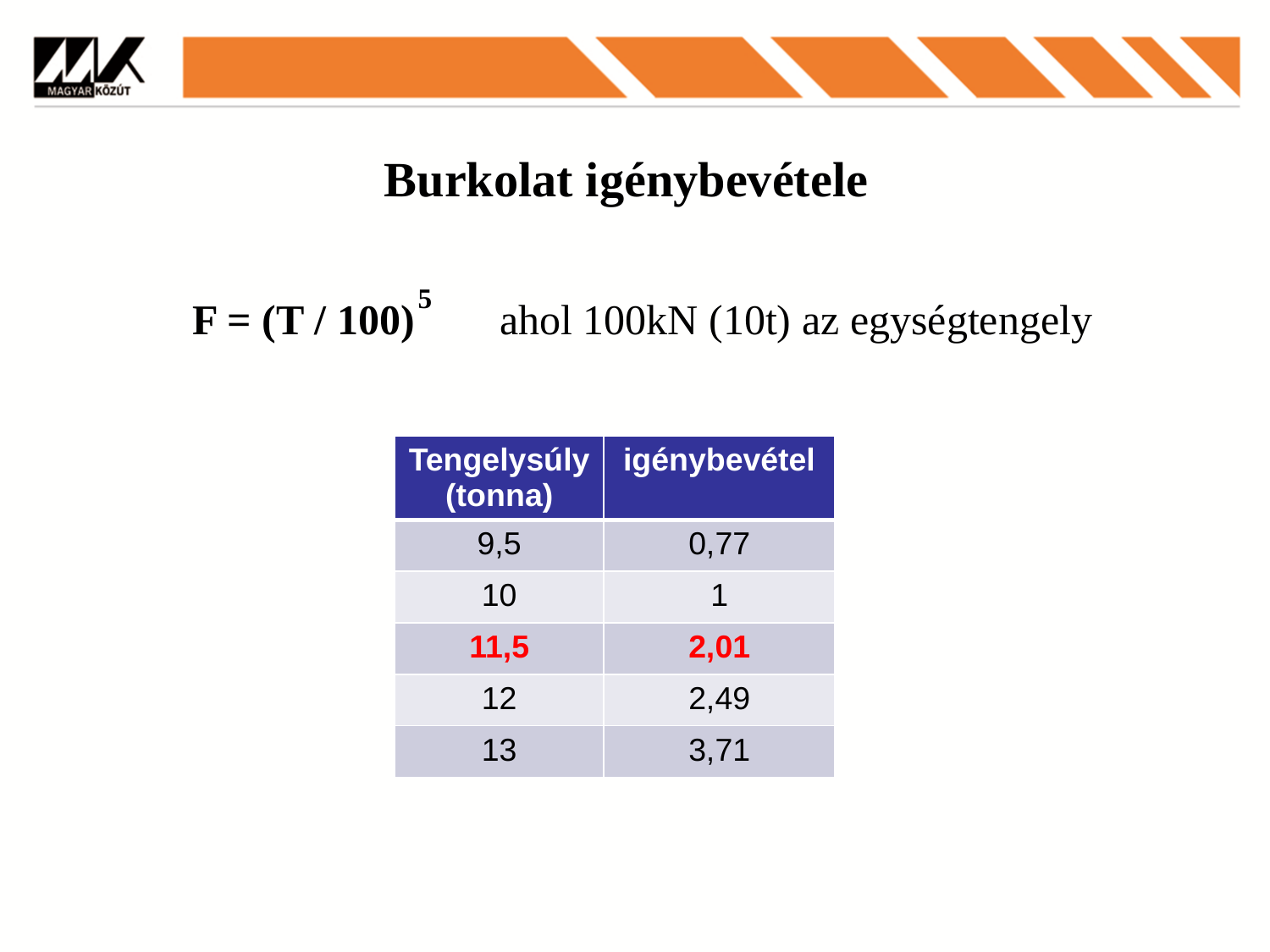

# Burkolat igénybevétele
5
           F = (T / 100)        ahol 100kN (10t) az egységtengely

| Tengelysúly (tonna) | igénybevétel |
| --- | --- |
| 9,5 | 0,77 |
| 10 | 1 |
| 11,5 | 2,01 |
| 12 | 2,49 |
| 13 | 3,71 |